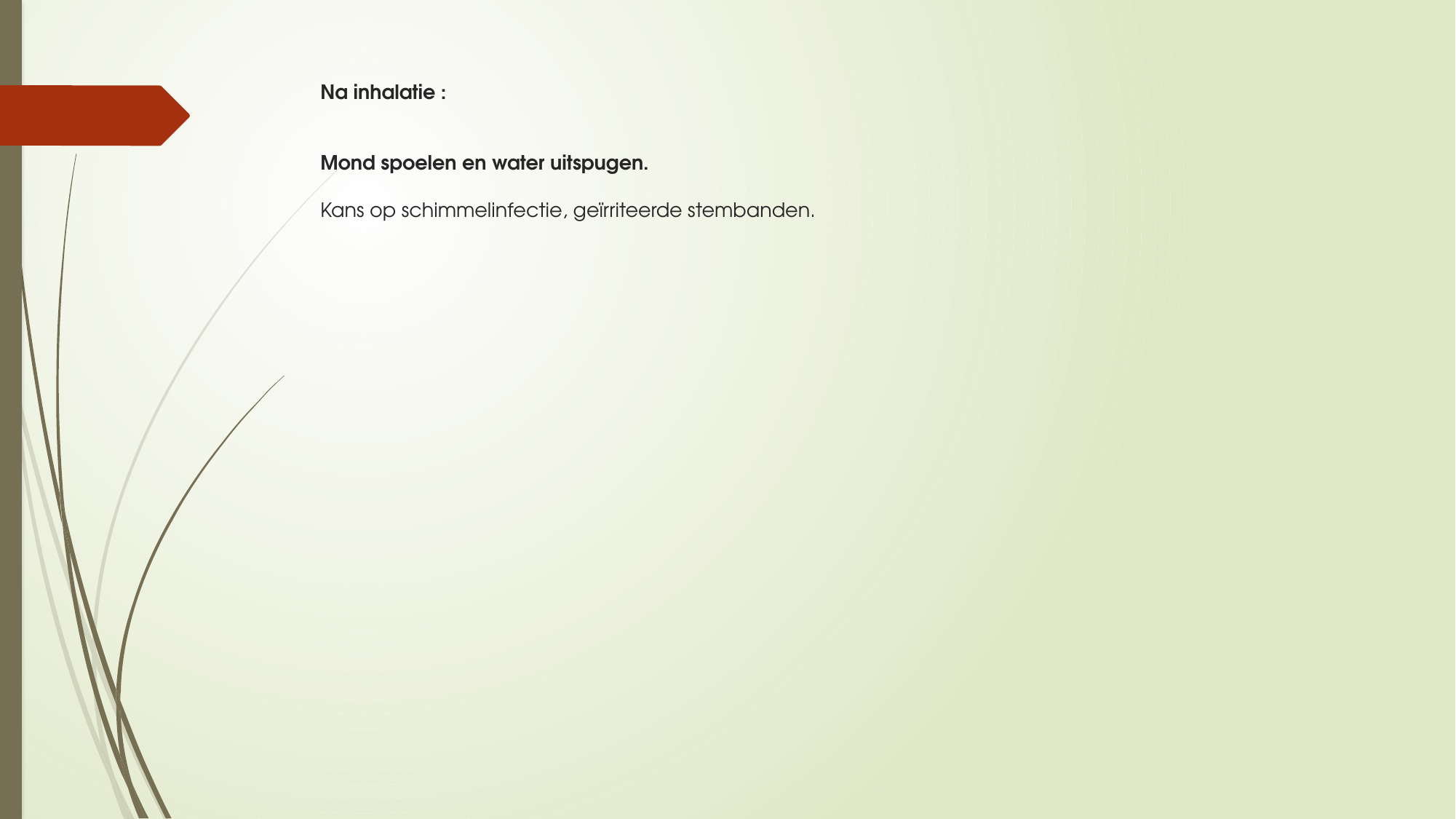

# Na inhalatie : Mond spoelen en water uitspugen. Kans op schimmelinfectie, geïrriteerde stembanden.